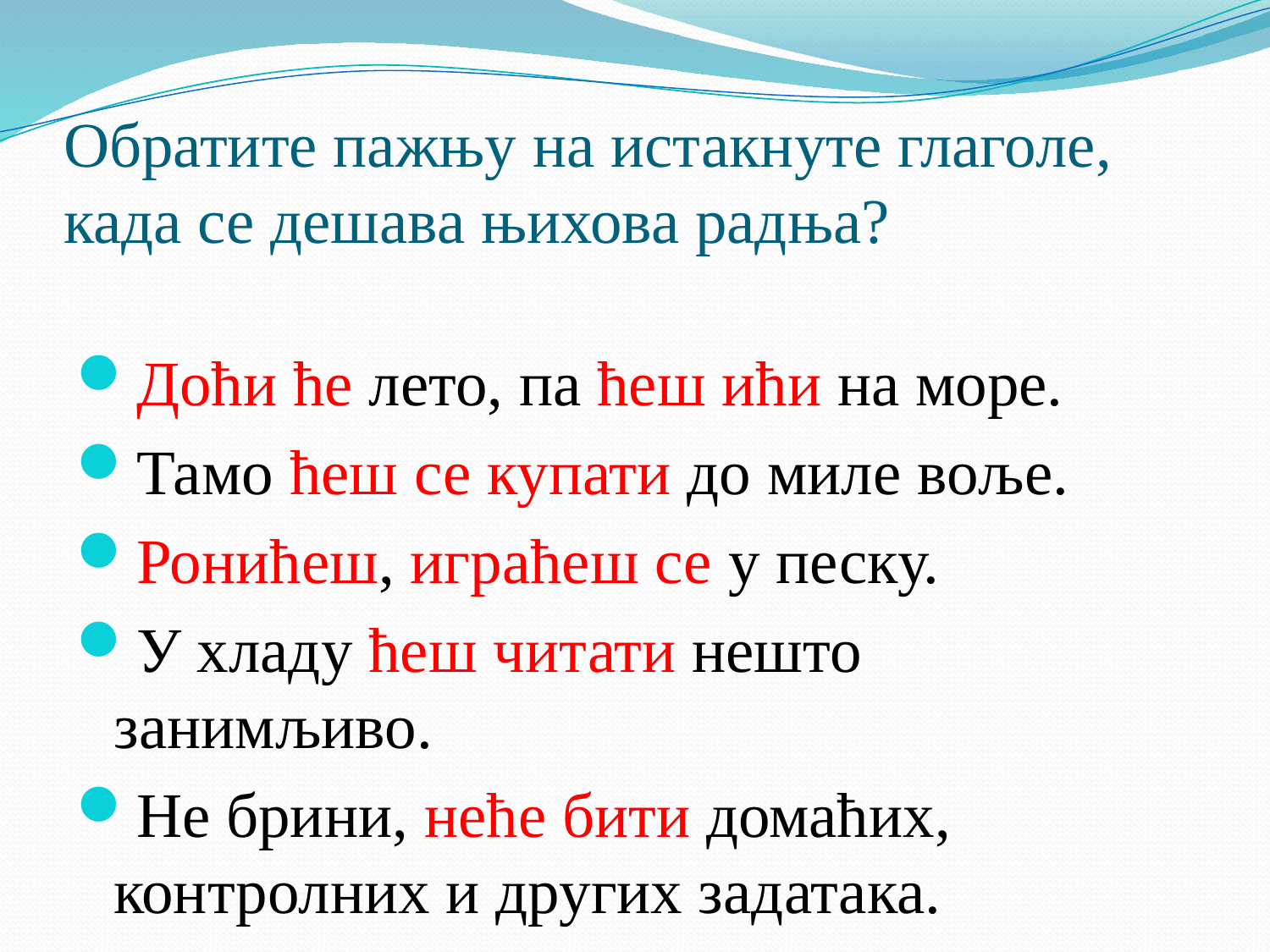

# Обратите пажњу на истакнуте глаголе, када се дешава њихова радња?

Доћи ће лето, па ћеш ићи на море.
Тамо ћеш се купати до миле воље.
Ронићеш, играћеш се у песку.
У хладу ћеш читати нешто занимљиво.
Не брини, неће бити домаћих, контролних и других задатака.